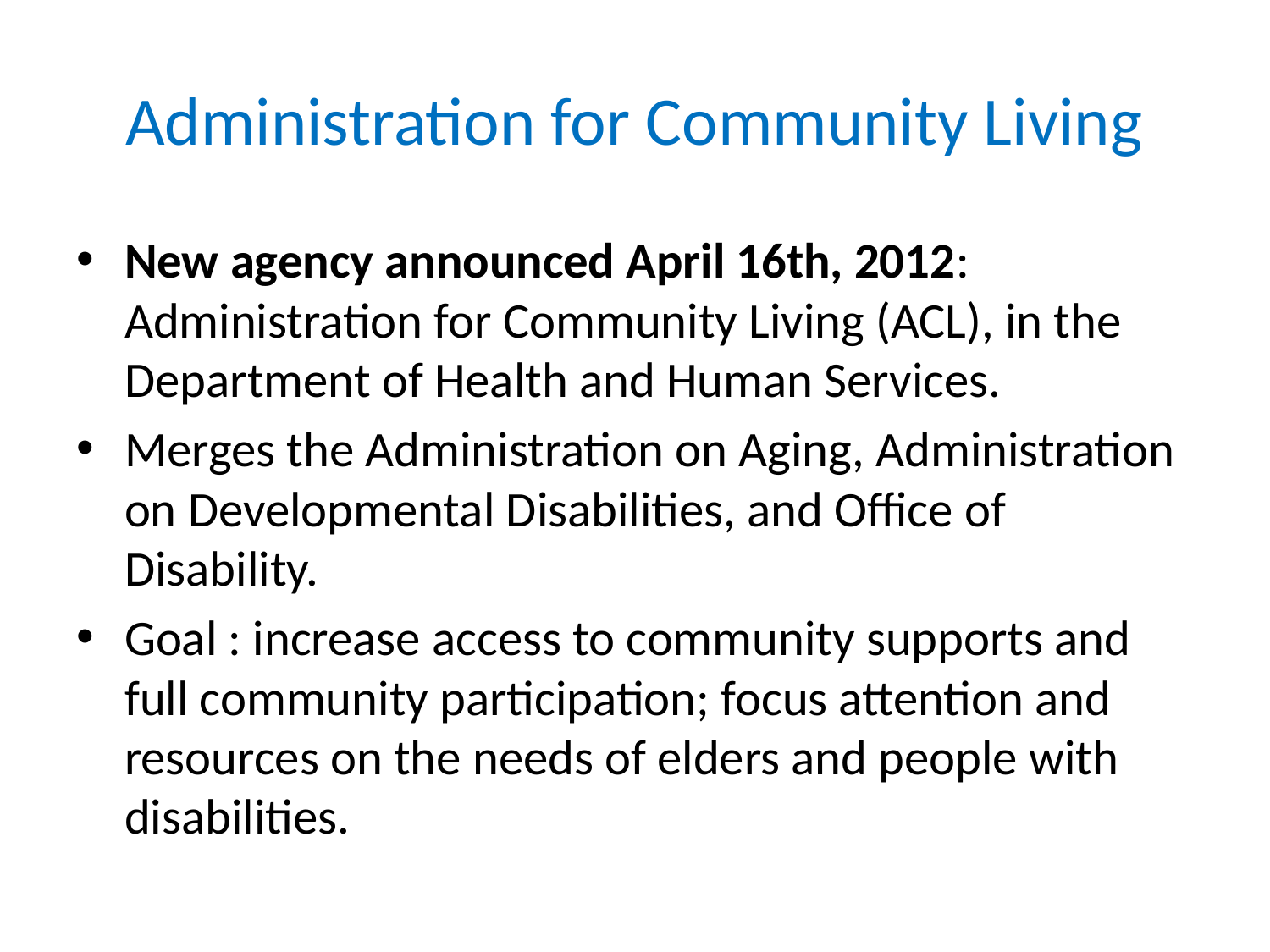

# Administration for Community Living
New agency announced April 16th, 2012: Administration for Community Living (ACL), in the Department of Health and Human Services.
Merges the Administration on Aging, Administration on Developmental Disabilities, and Office of Disability.
Goal : increase access to community supports and full community participation; focus attention and resources on the needs of elders and people with disabilities.